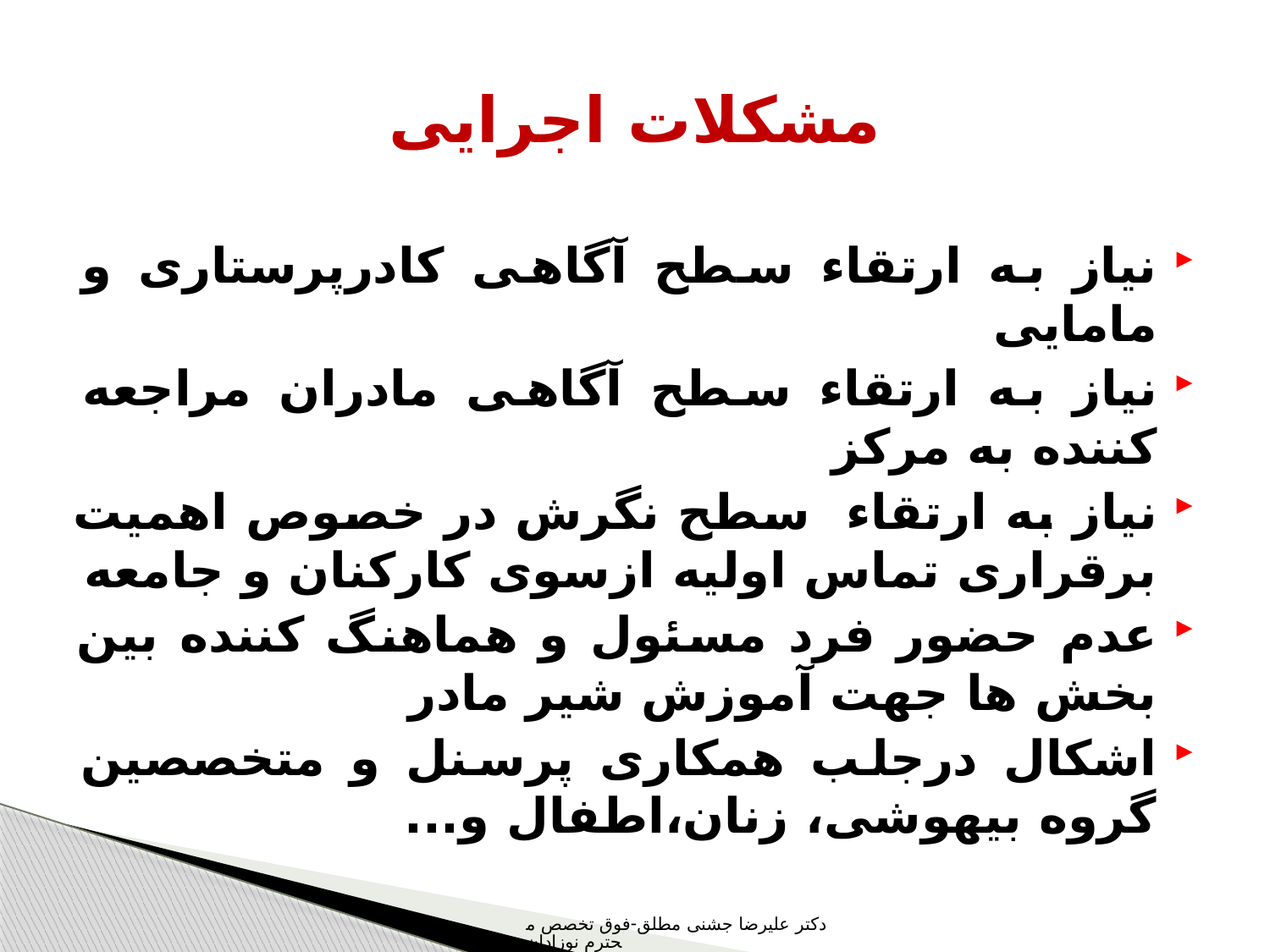

# مشکلات اجرایی
نیاز به ارتقاء سطح آگاهی کادرپرستاری و مامایی
نیاز به ارتقاء سطح آگاهی مادران مراجعه کننده به مرکز
نیاز به ارتقاء  سطح نگرش در خصوص اهمیت برقراری تماس اولیه ازسوی کارکنان و جامعه
عدم حضور فرد مسئول و هماهنگ کننده بین بخش ها جهت آموزش شیر مادر
اشکال درجلب همکاری پرسنل و متخصصین گروه بیهوشی، زنان،اطفال و...

دکتر علیرضا جشنی مطلق-فوق تخصص محترم نوزادان